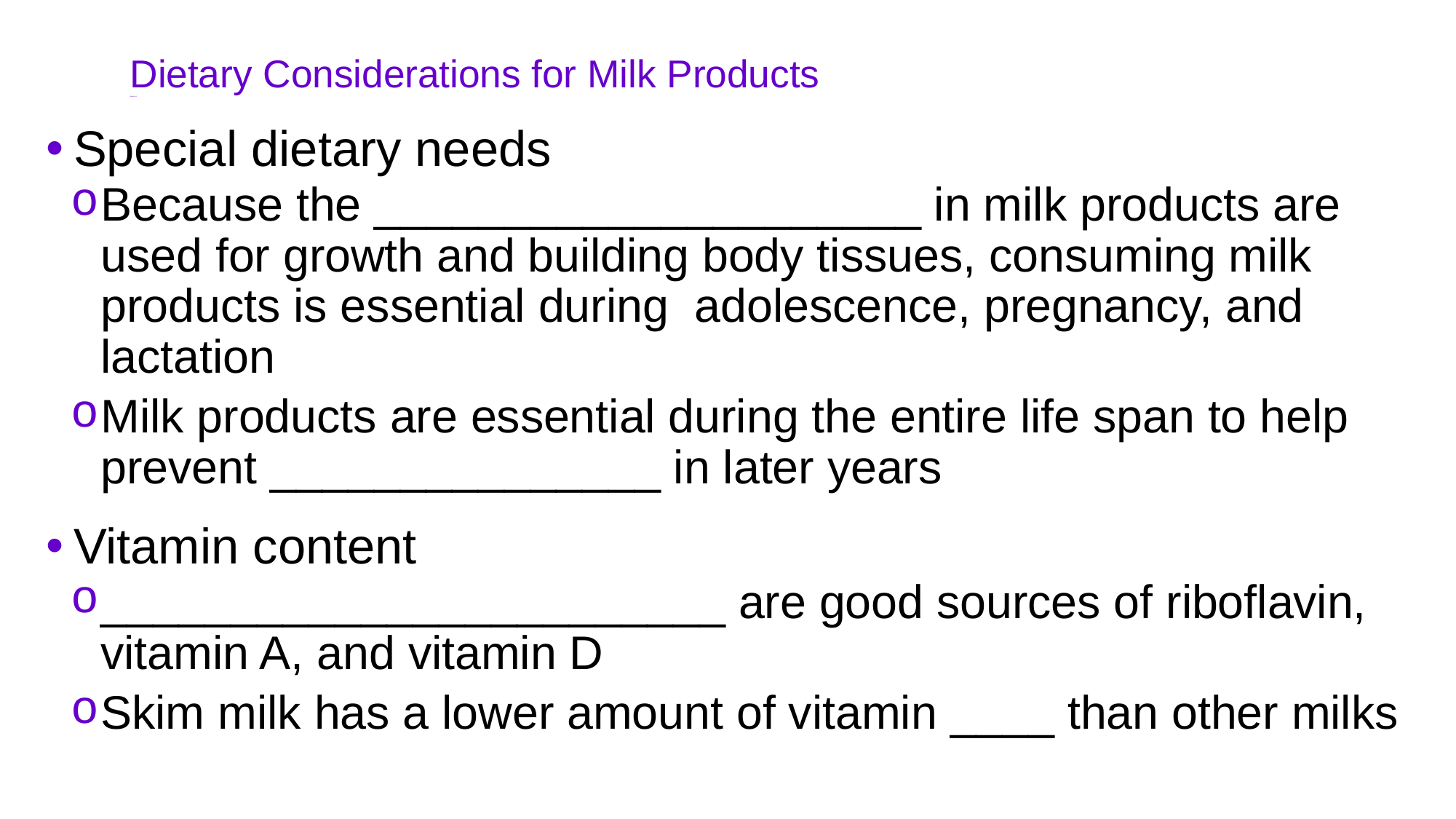

# Dietary Considerations for Milk Products Objective 1
Special dietary needs
Because the _____________________ in milk products are used for growth and building body tissues, consuming milk products is essential during  adolescence, pregnancy, and lactation
Milk products are essential during the entire life span to help prevent _______________ in later years
Vitamin content
________________________ are good sources of riboflavin, vitamin A, and vitamin D
Skim milk has a lower amount of vitamin ____ than other milks